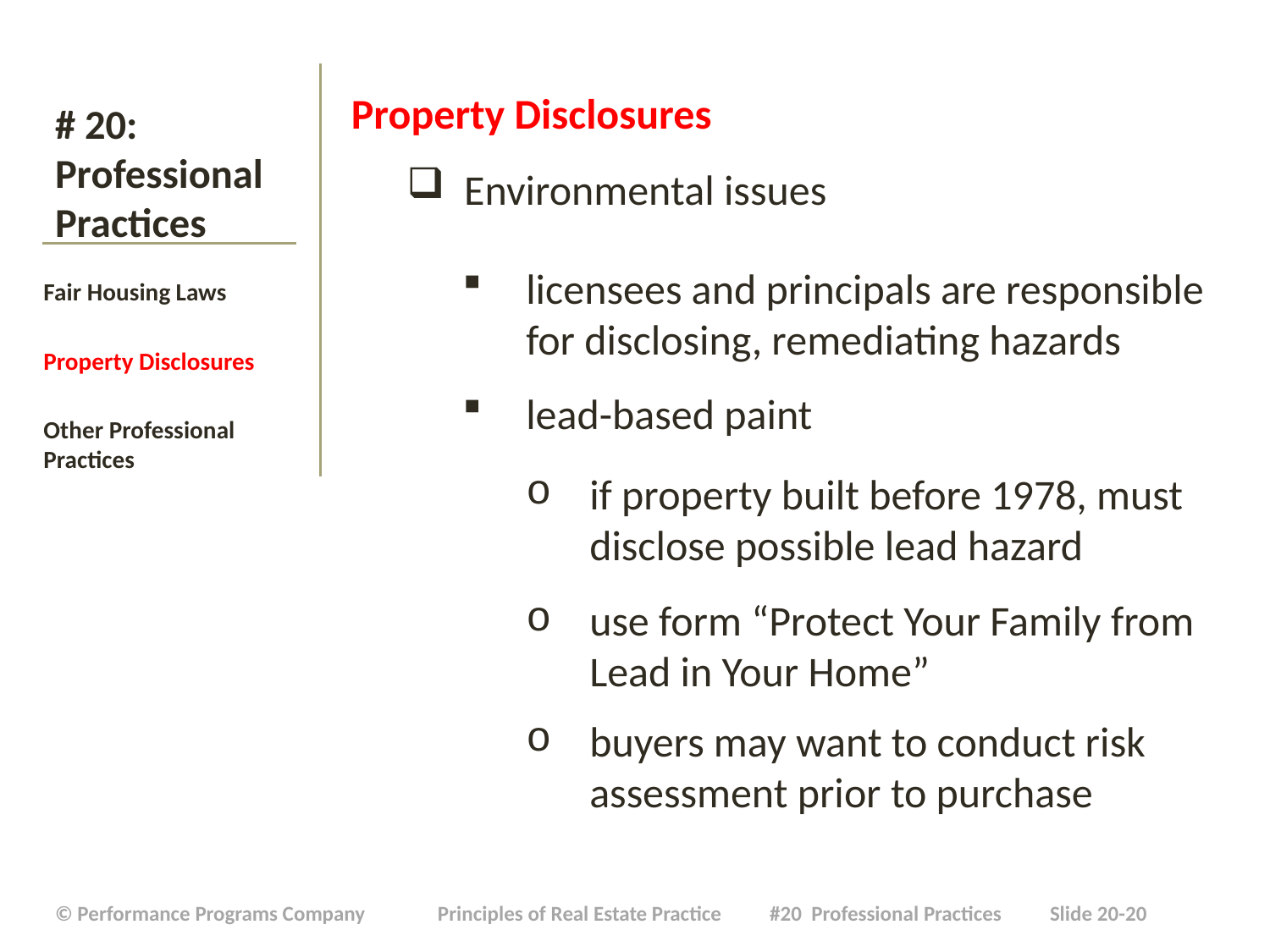

Property Disclosures

  Environmental issues

licensees and principals are responsible for disclosing, remediating hazards
lead-based paint
if property built before 1978, must disclose possible lead hazard
use form “Protect Your Family from Lead in Your Home”
buyers may want to conduct risk assessment prior to purchase
# # 20: Professional Practices

Fair Housing Laws

Property Disclosures

Other Professional Practices

| © Performance Programs Company Principles of Real Estate Practice #20 Professional Practices Slide 20-20 |
| --- |